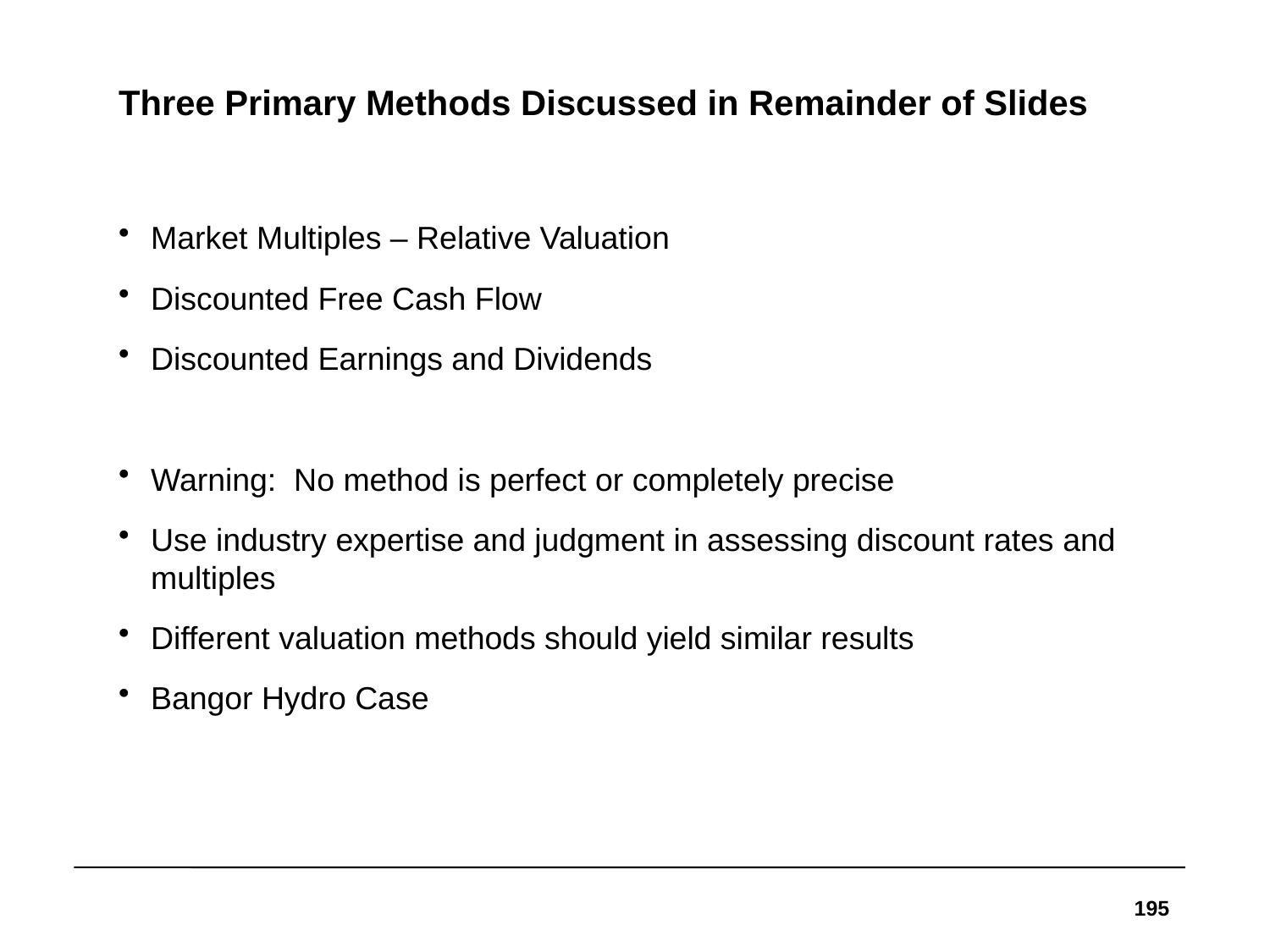

# Three Primary Methods Discussed in Remainder of Slides
Market Multiples – Relative Valuation
Discounted Free Cash Flow
Discounted Earnings and Dividends

Warning:  No method is perfect or completely precise
Use industry expertise and judgment in assessing discount rates and multiples
Different valuation methods should yield similar results
Bangor Hydro Case